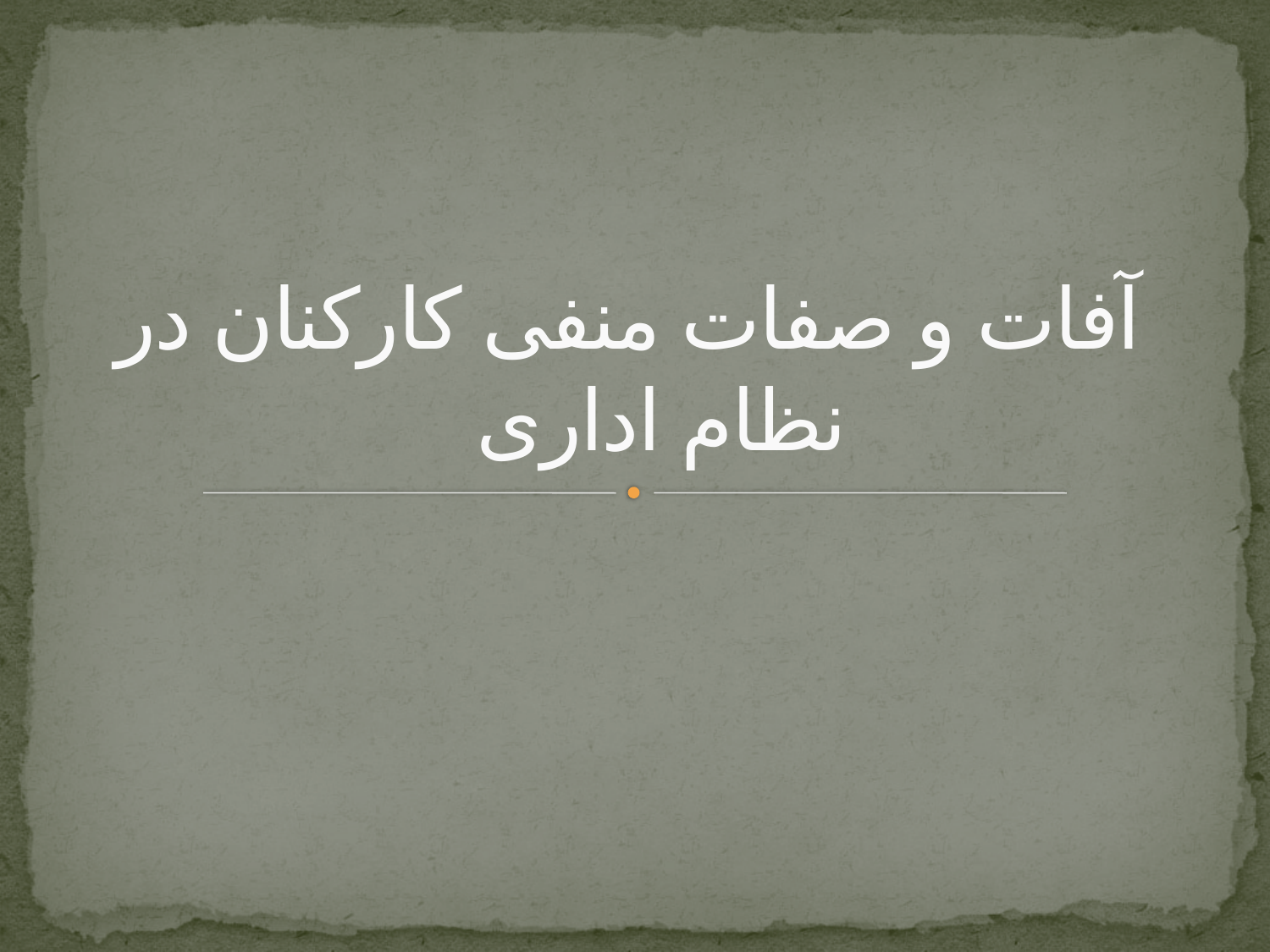

# آفات و صفات منفی کارکنان در نظام اداری